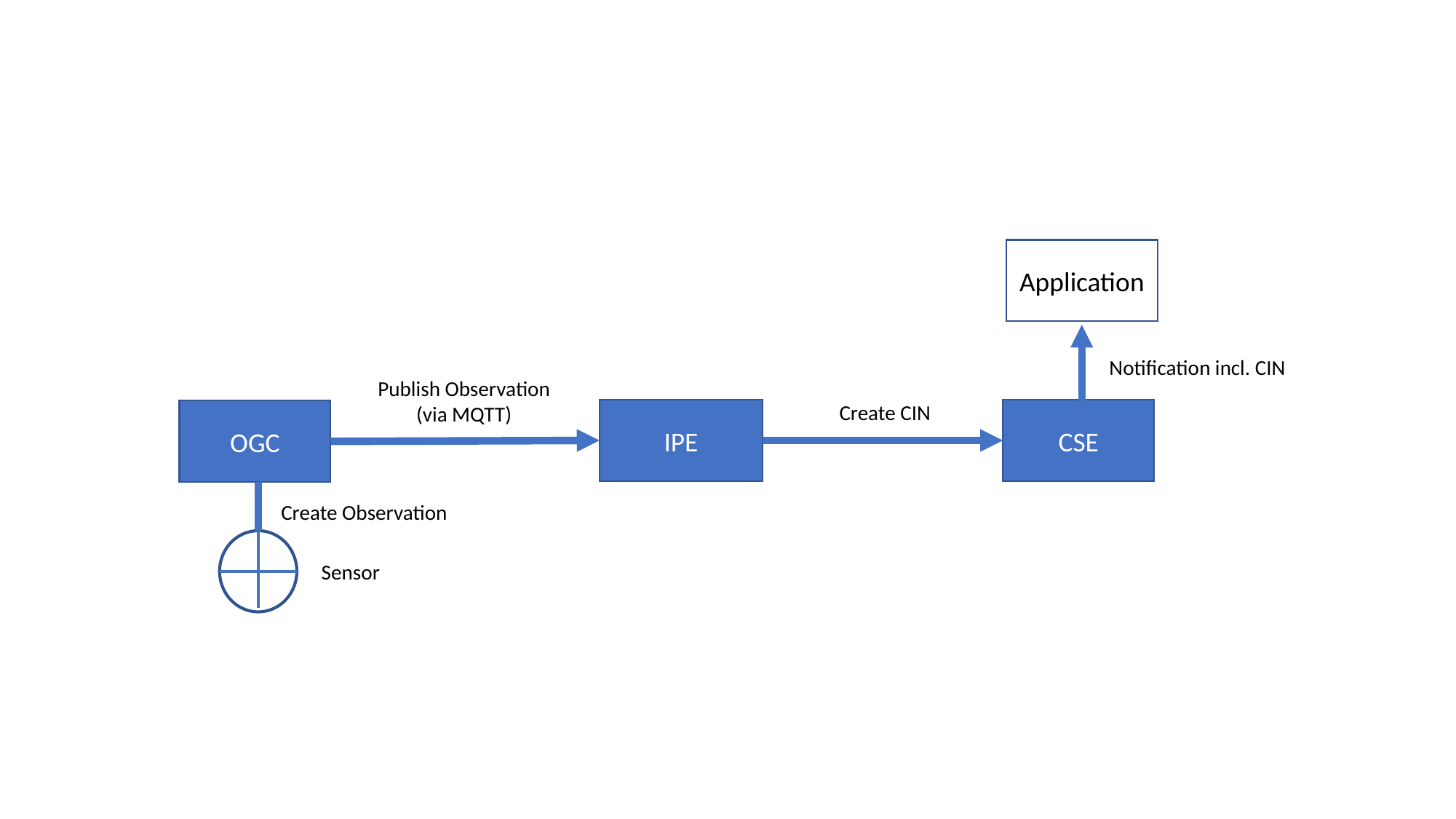

Application
Notification incl. CIN
Publish Observation
(via MQTT)

Create CIN
IPE
CSE
OGC
Create Observation

Sensor